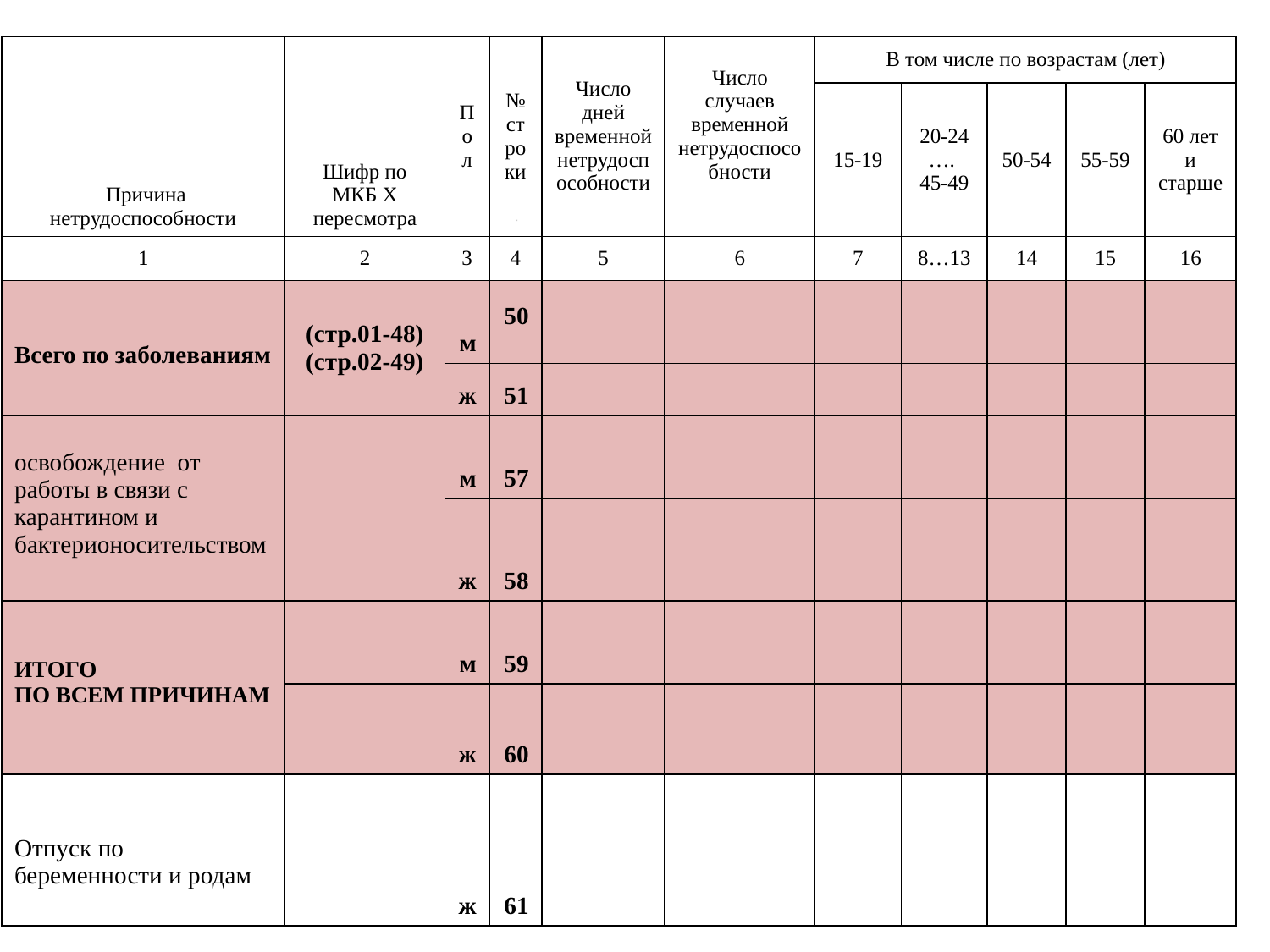

| Причина нетрудоспособности | Шифр по МКБ Х пересмотра | Пол | № строки | Число дней временной нетрудоспособности | Число случаев временной нетрудоспособности | В том числе по возрастам (лет) |  |  |  |  |
| --- | --- | --- | --- | --- | --- | --- | --- | --- | --- | --- |
|  |  |  |  |  |  | 15-19 | 20-24 …. 45-49 | 50-54 | 55-59 | 60 лет и старше |
| 1 | 2 | 3 | 4 | 5 | 6 | 7 | 8…13 | 14 | 15 | 16 |
| Всего по заболеваниям | (стр.01-48) (стр.02-49) | м | 50 |  |  |  |  |  |  |  |
|  |  | ж | 51 |  |  |  |  |  |  |  |
| освобождение от работы в связи с карантином и бактерионосительством |  | м | 57 |  |  |  |  |  |  |  |
|  |  | ж | 58 |  |  |  |  |  |  |  |
| ИТОГО ПО ВСЕМ ПРИЧИНАМ |  | м | 59 |  |  |  |  |  |  |  |
|  |  | ж | 60 |  |  |  |  |  |  |  |
| Отпуск по беременности и родам |  | ж | 61 |  |  |  |  |  |  |  |
# Таблица 2513